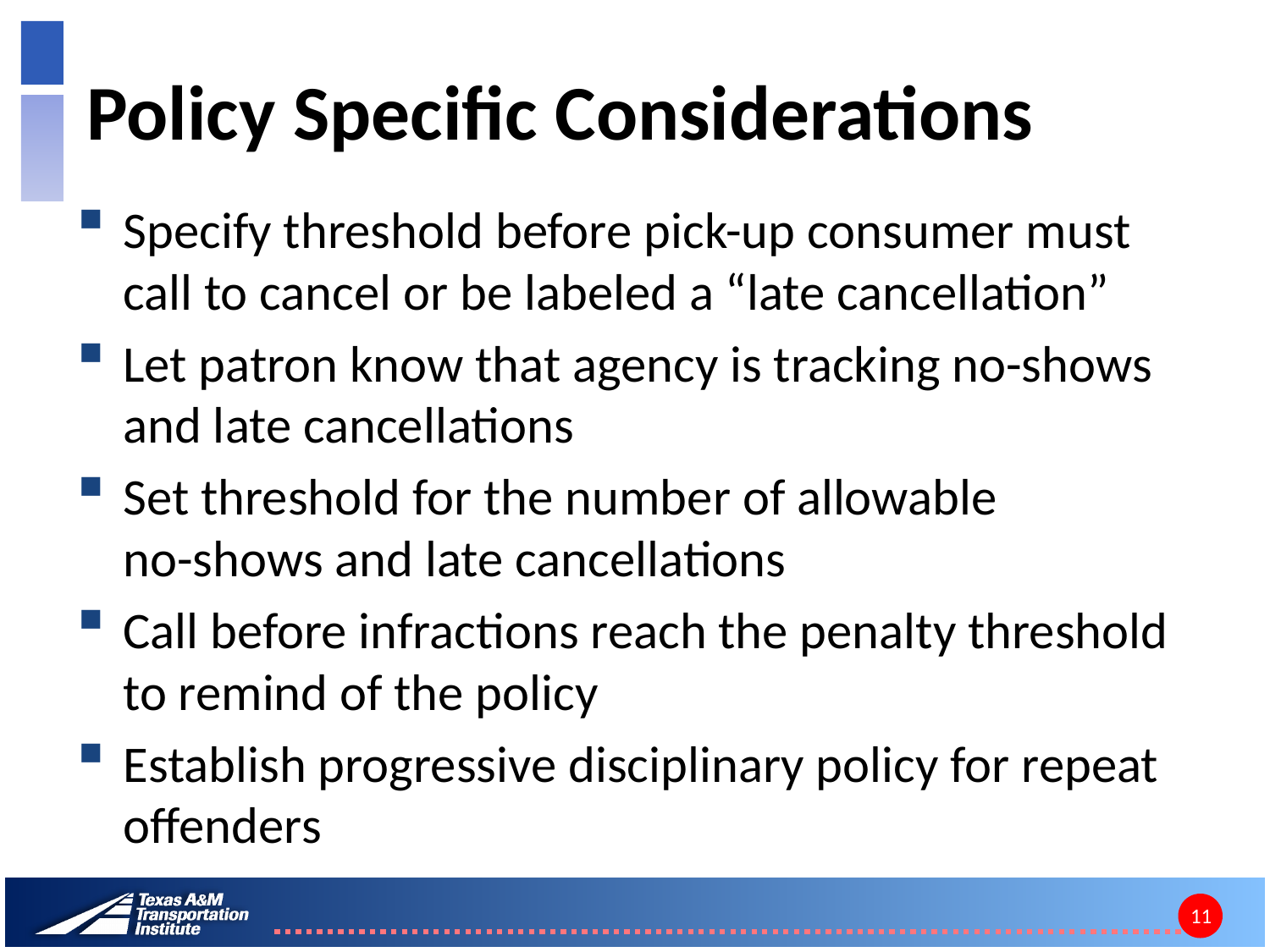

# Policy Specific Considerations
Specify threshold before pick-up consumer must call to cancel or be labeled a “late cancellation”
Let patron know that agency is tracking no-shows and late cancellations
Set threshold for the number of allowable
no-shows and late cancellations
Call before infractions reach the penalty threshold to remind of the policy
Establish progressive disciplinary policy for repeat offenders
11